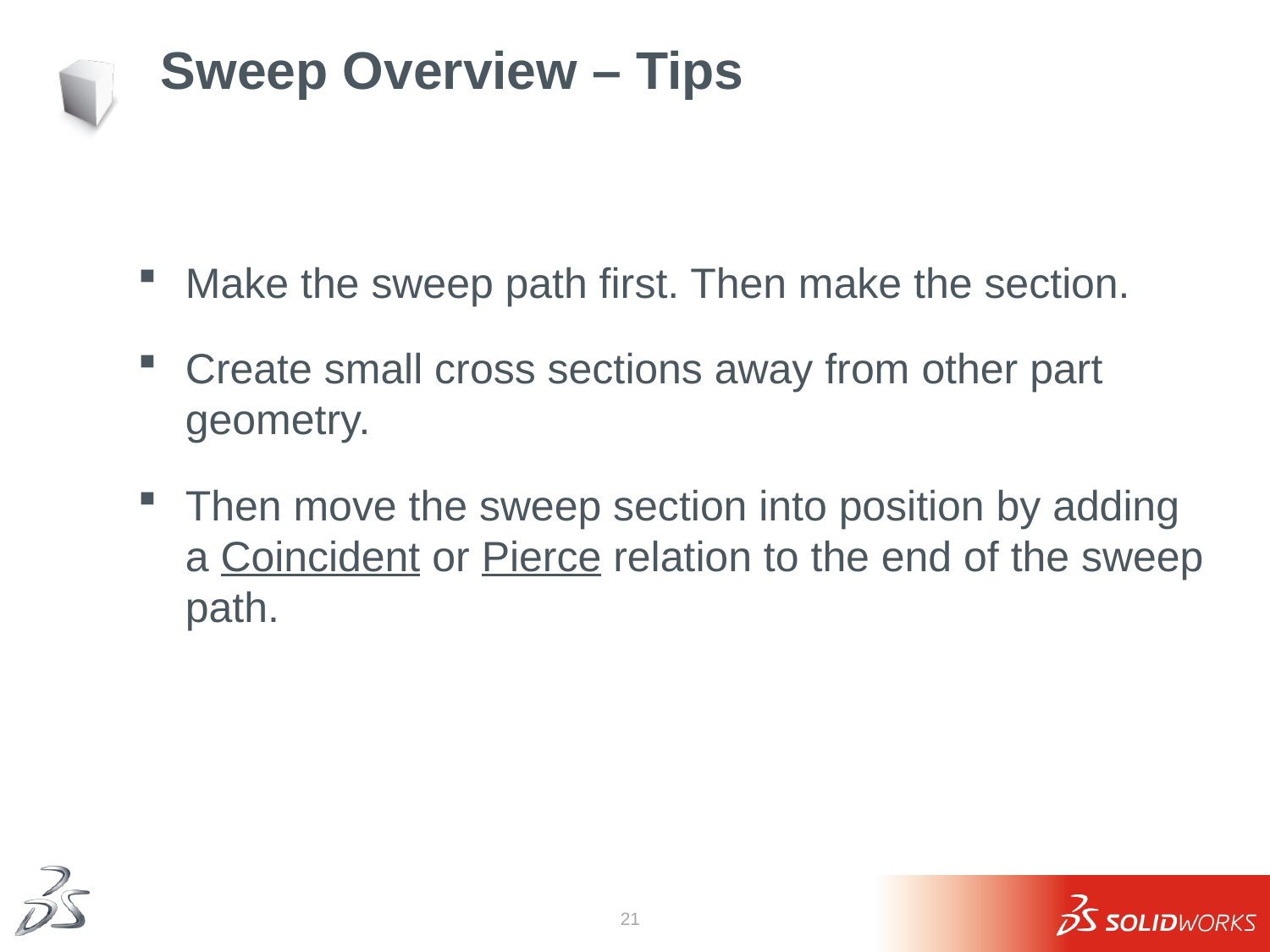

# Sweep Overview – Tips
Make the sweep path first. Then make the section.
Create small cross sections away from other part geometry.
Then move the sweep section into position by adding a Coincident or Pierce relation to the end of the sweep path.